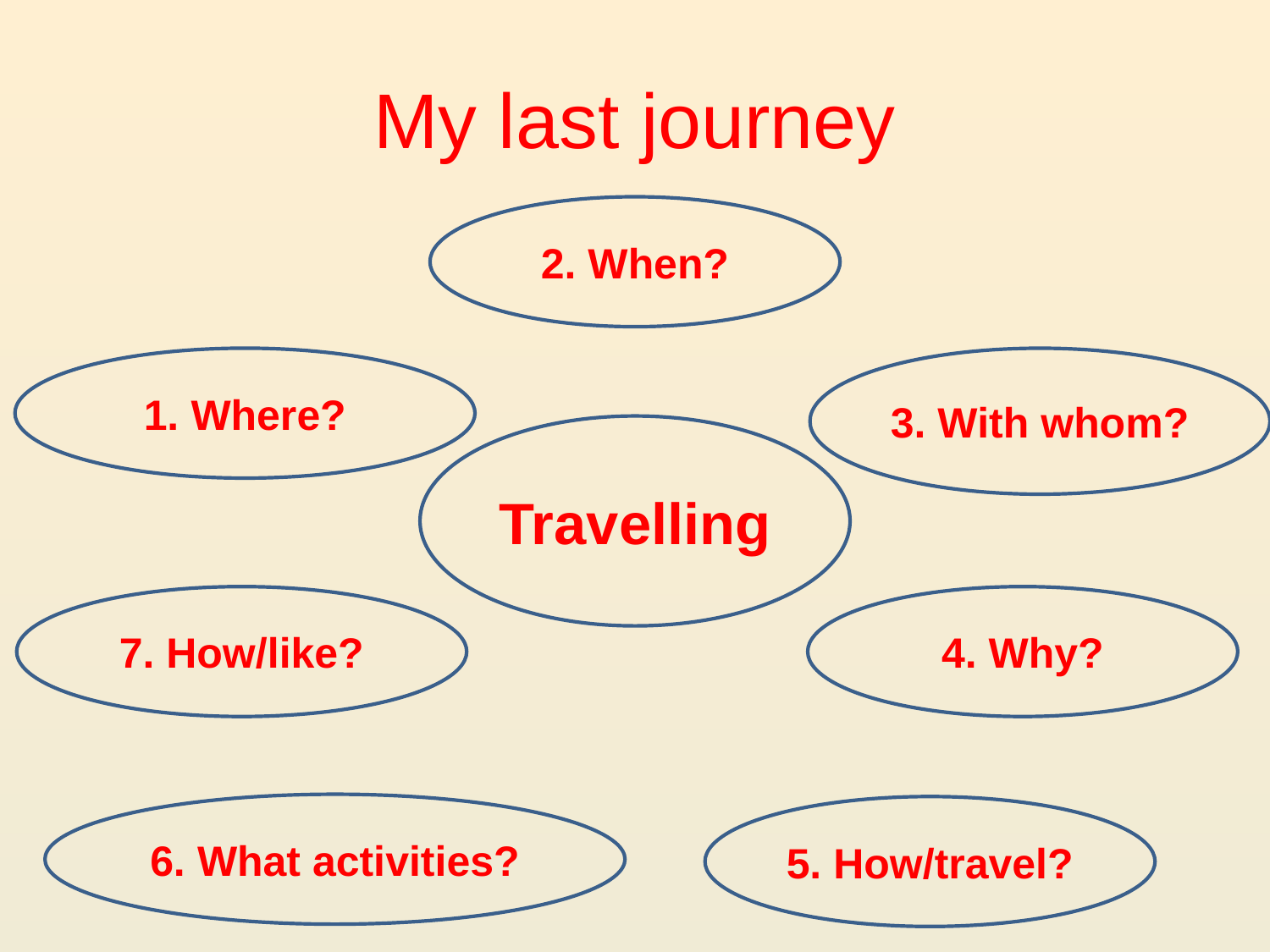

# My last journey
2. When?
1. Where?
3. With whom?
Travelling
7. How/like?
4. Why?
6. What activities?
5. How/travel?